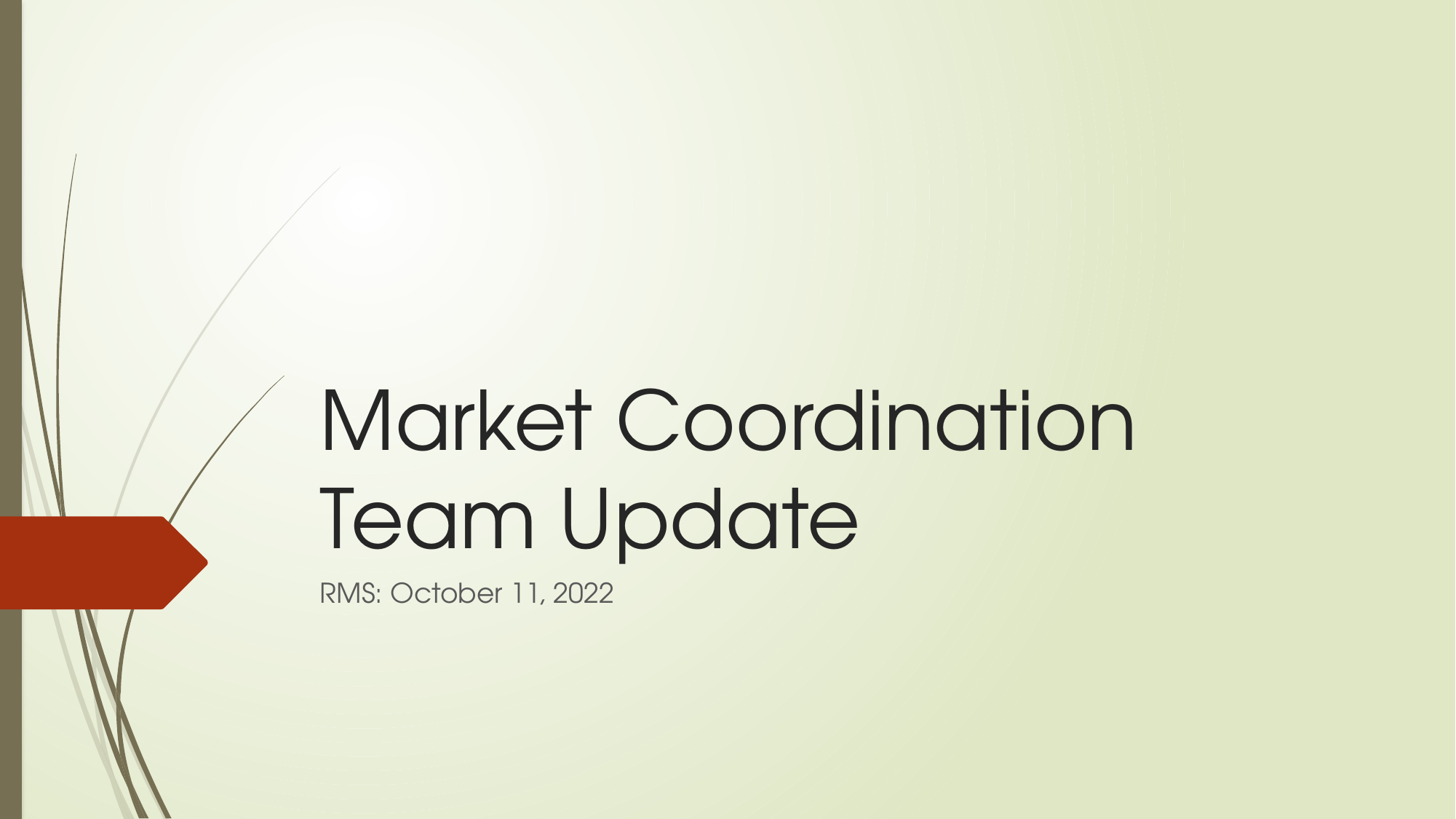

# Market Coordination Team Update
RMS: October 11, 2022